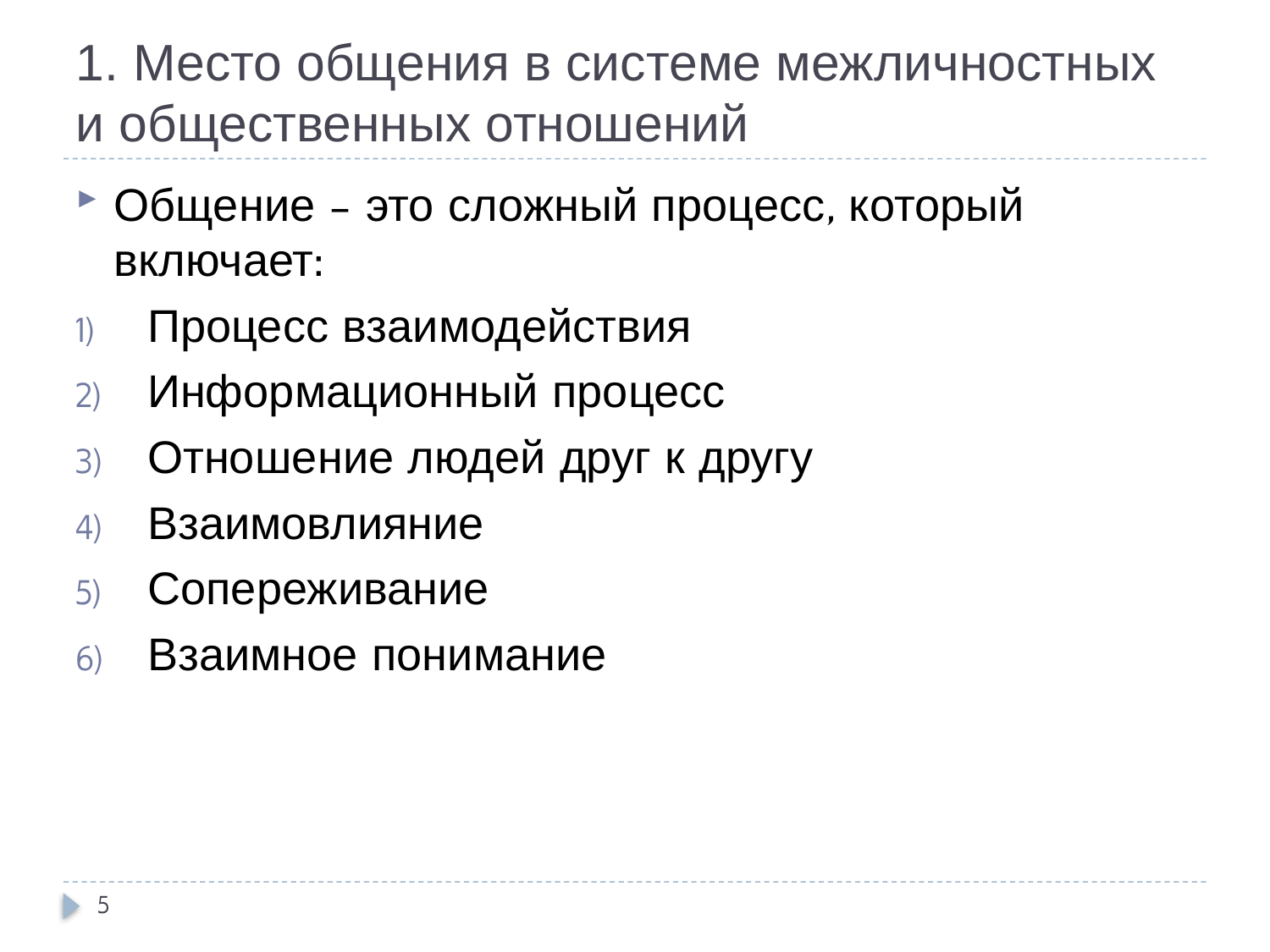

# 1. Место общения в системе межличностных и общественных отношений
Общение – это сложный процесс, который включает:
Процесс взаимодействия
Информационный процесс
Отношение людей друг к другу
Взаимовлияние
Сопереживание
Взаимное понимание
5